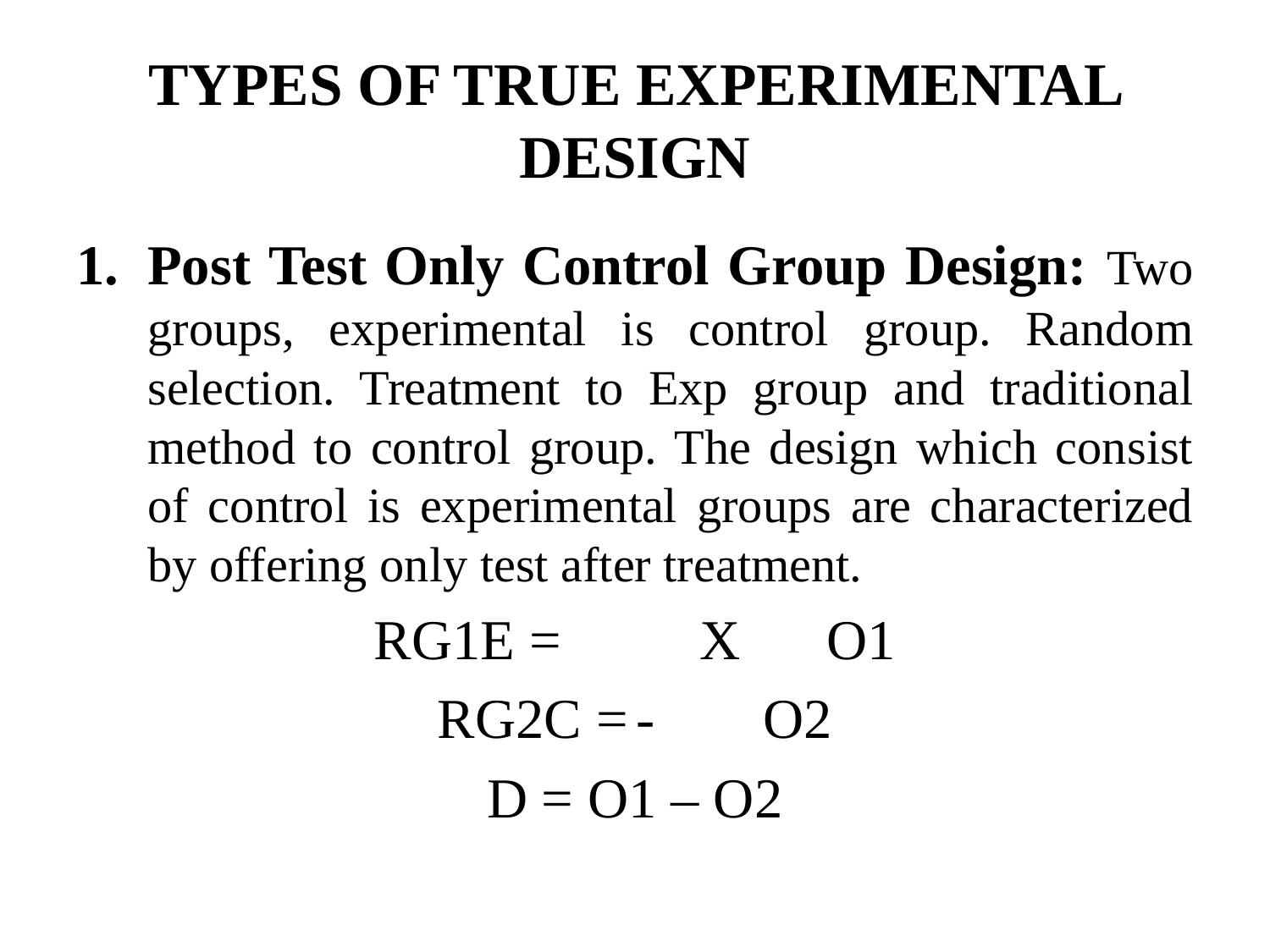

# TYPES OF TRUE EXPERIMENTAL DESIGN
Post Test Only Control Group Design: Two groups, experimental is control group. Random selection. Treatment to Exp group and traditional method to control group. The design which consist of control is experimental groups are characterized by offering only test after treatment.
RG1E = 	X	O1
RG2C =	-	O2
D = O1 – O2